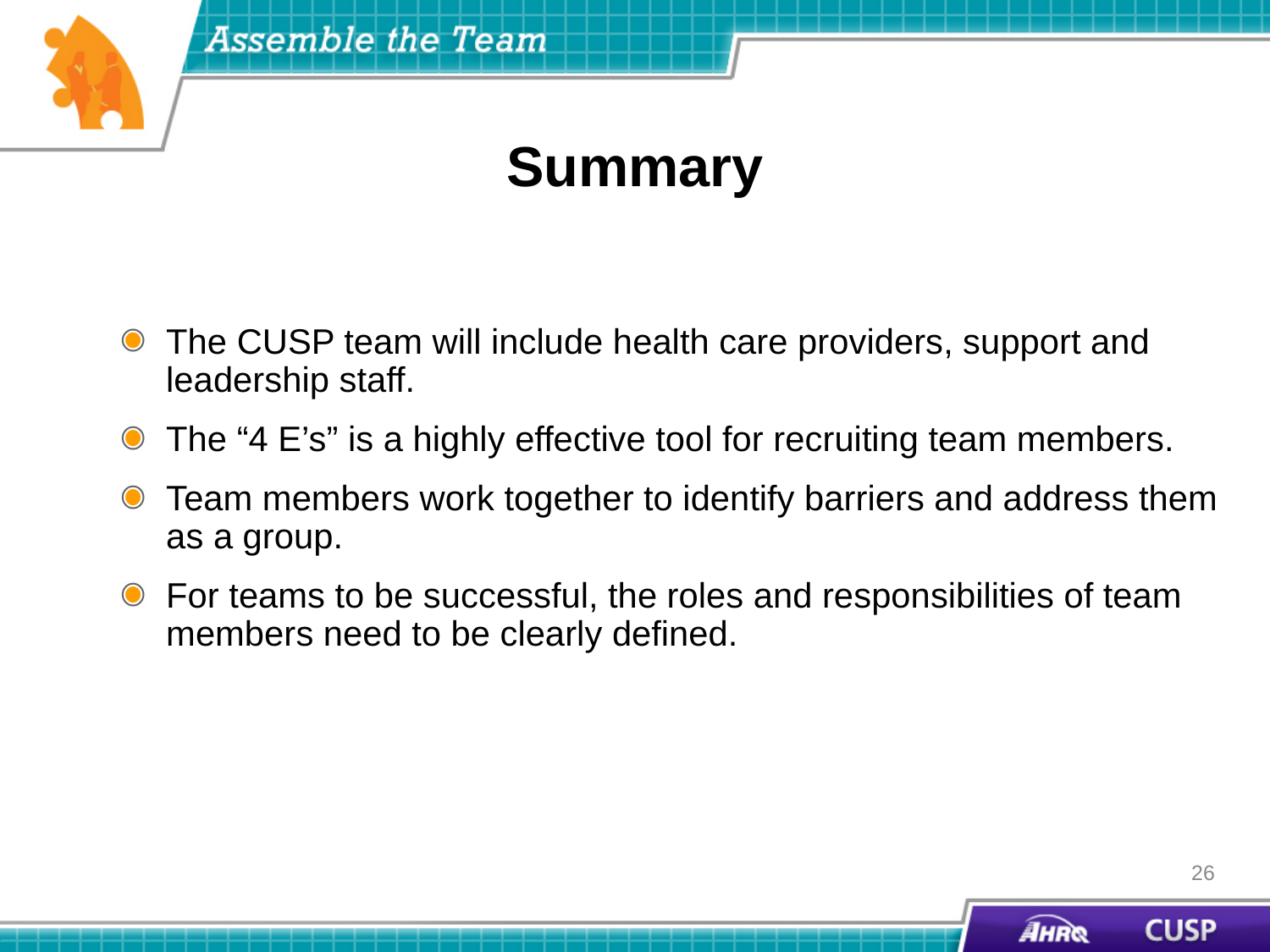

# Summary
The CUSP team will include health care providers, support and leadership staff.
The “4 E’s” is a highly effective tool for recruiting team members.
Team members work together to identify barriers and address them as a group.
For teams to be successful, the roles and responsibilities of team members need to be clearly defined.

26